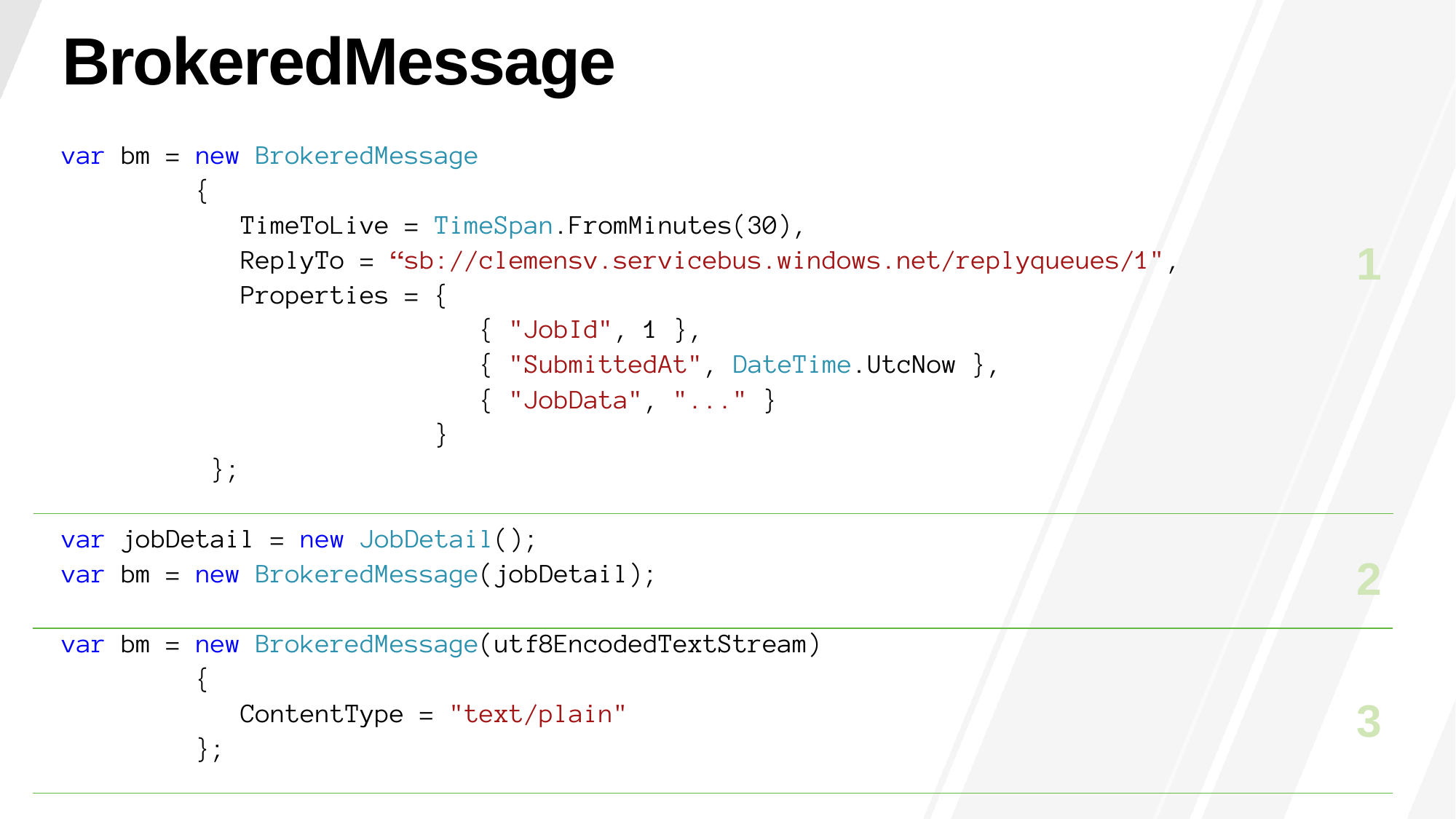

# BrokeredMessage
var bm = new BrokeredMessage
         {
            TimeToLive = TimeSpan.FromMinutes(30),
            ReplyTo = “sb://clemensv.servicebus.windows.net/replyqueues/1",
            Properties = {
                            { "JobId", 1 },
                            { "SubmittedAt", DateTime.UtcNow },
                            { "JobData", "..." }
                         }
          };

var jobDetail = new JobDetail();
var bm = new BrokeredMessage(jobDetail);

var bm = new BrokeredMessage(utf8EncodedTextStream)
         {
            ContentType = "text/plain"
         };

1
2
3